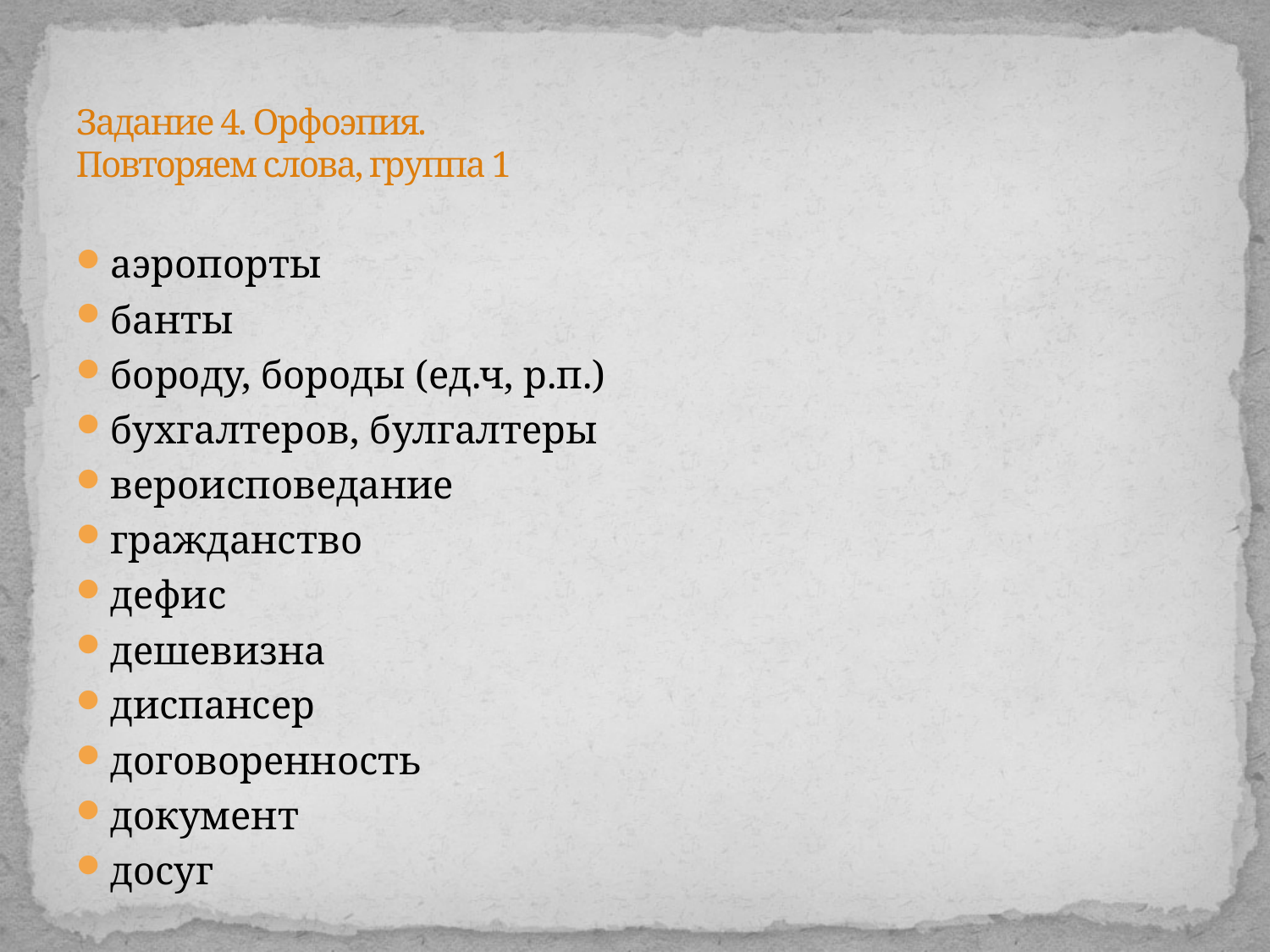

# Задание 4. Орфоэпия. Повторяем слова, группа 1

аэропорты
банты
бороду, бороды (ед.ч, р.п.)
бухгалтеров, булгалтеры
вероисповедание
гражданство
дефис
дешевизна
диспансер
договоренность
документ
досуг